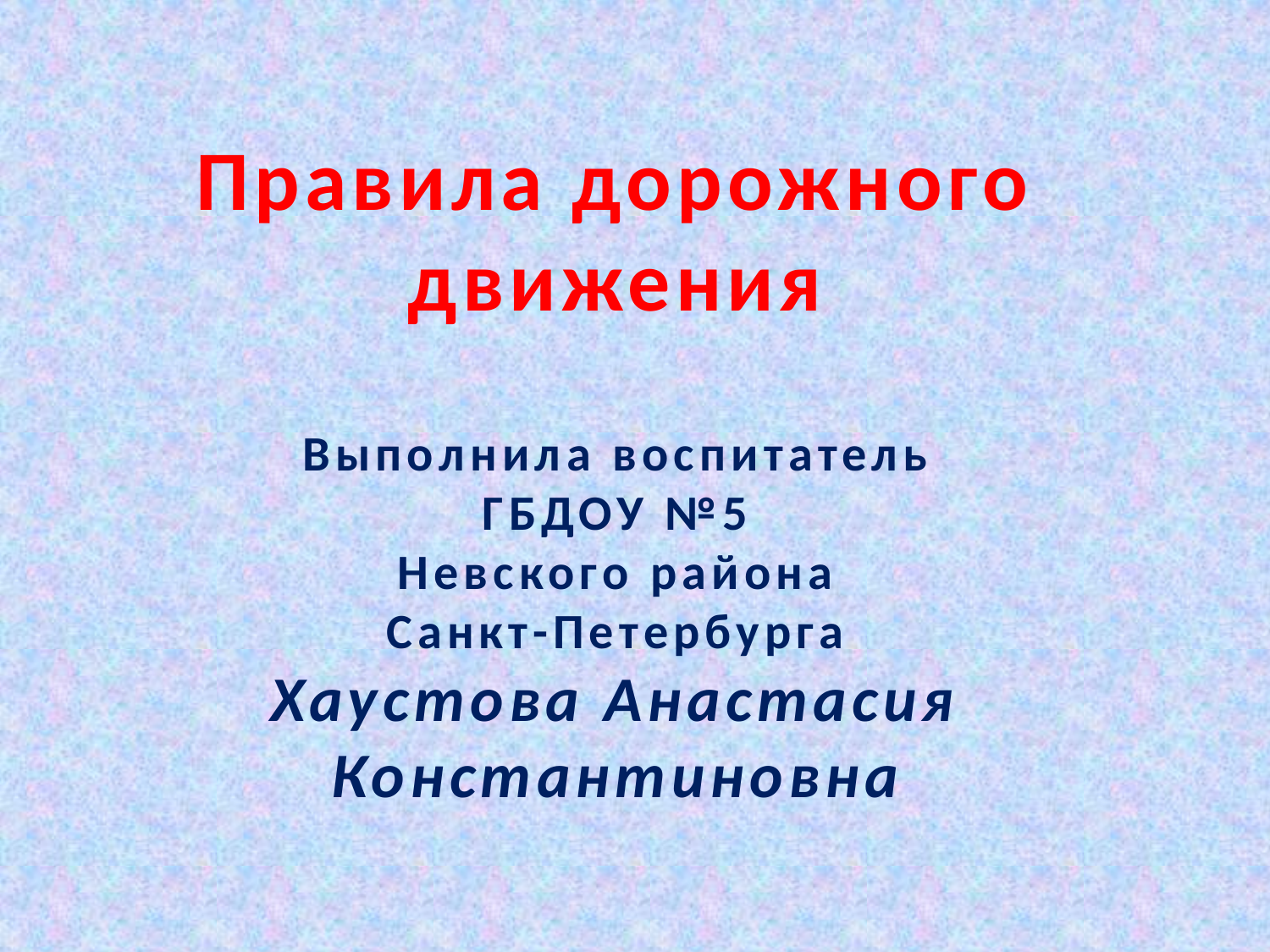

Правила дорожного движения

Выполнила воспитатель
ГБДОУ №5
Невского района
Санкт-Петербурга
Хаустова Анастасия Константиновна